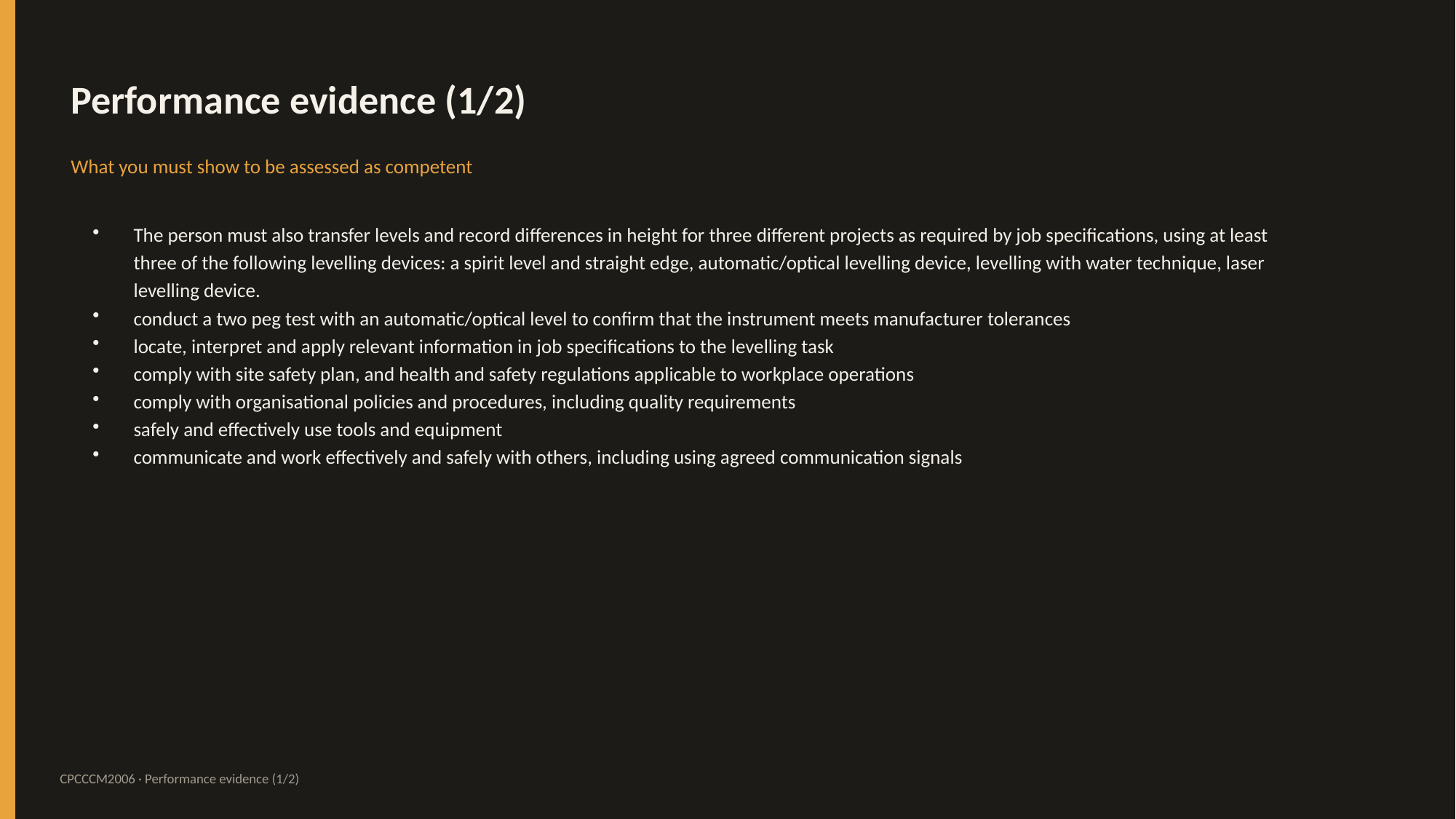

Performance evidence (1/2)
What you must show to be assessed as competent
The person must also transfer levels and record differences in height for three different projects as required by job specifications, using at least three of the following levelling devices: a spirit level and straight edge, automatic/optical levelling device, levelling with water technique, laser levelling device.
conduct a two peg test with an automatic/optical level to confirm that the instrument meets manufacturer tolerances
locate, interpret and apply relevant information in job specifications to the levelling task
comply with site safety plan, and health and safety regulations applicable to workplace operations
comply with organisational policies and procedures, including quality requirements
safely and effectively use tools and equipment
communicate and work effectively and safely with others, including using agreed communication signals
CPCCCM2006 · Performance evidence (1/2)